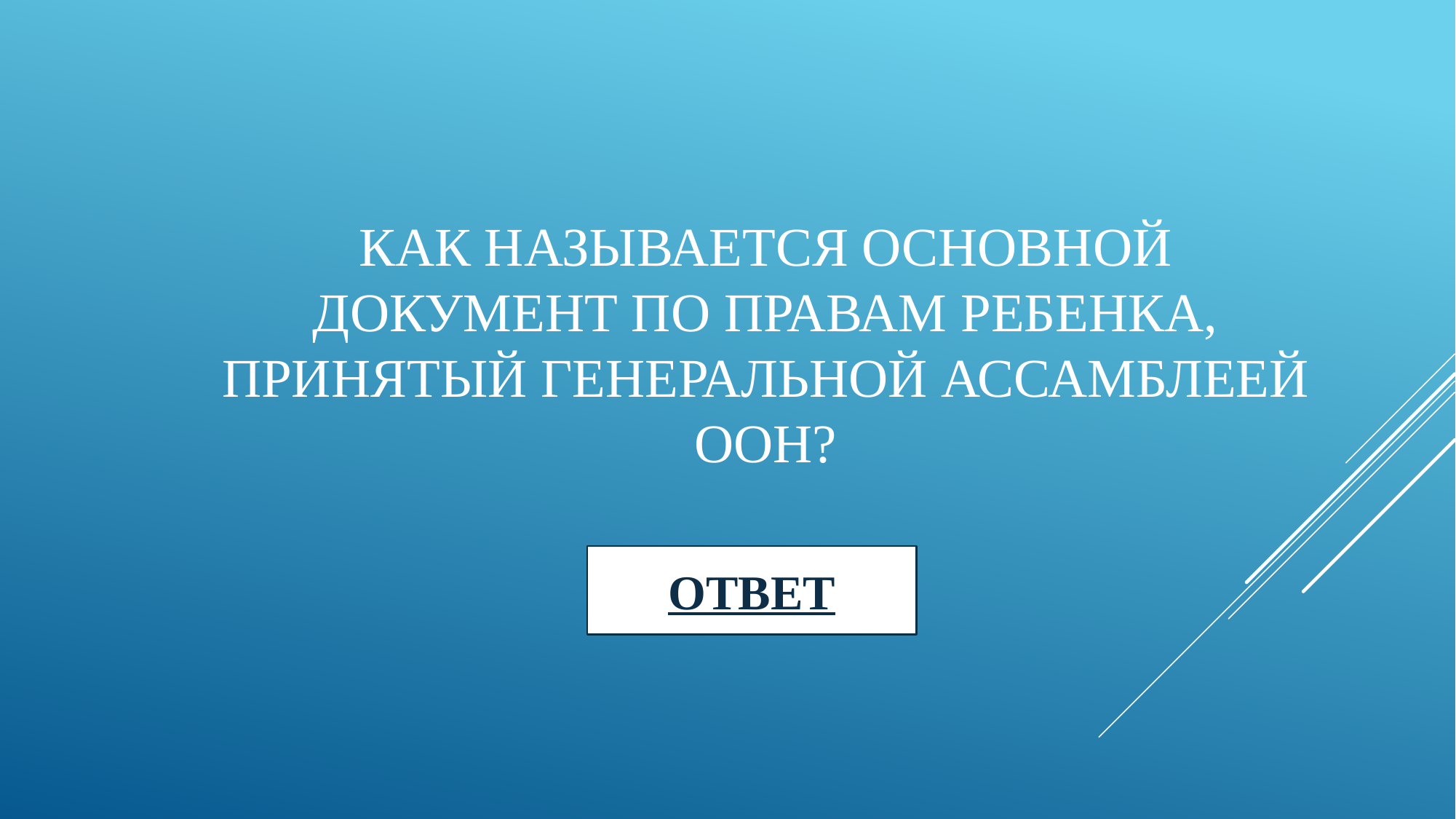

# Как называется основной документ по правам ребенка, принятый Генеральной Ассамблеей Оон?
ОТВЕТ